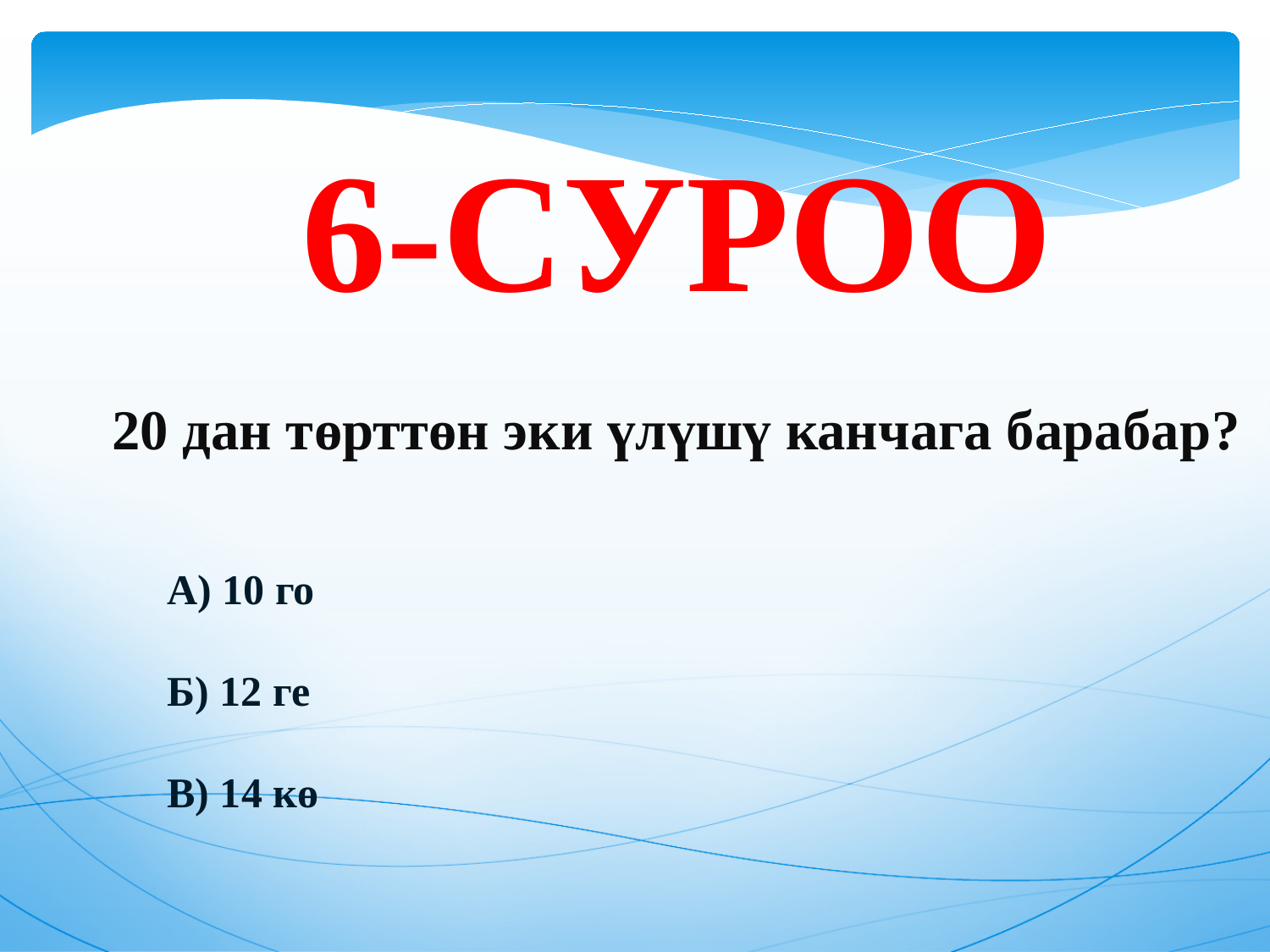

6-СУРОО
20 дан төрттөн эки үлүшү канчага барабар?
А) 10 го

Б) 12 ге

В) 14 кө